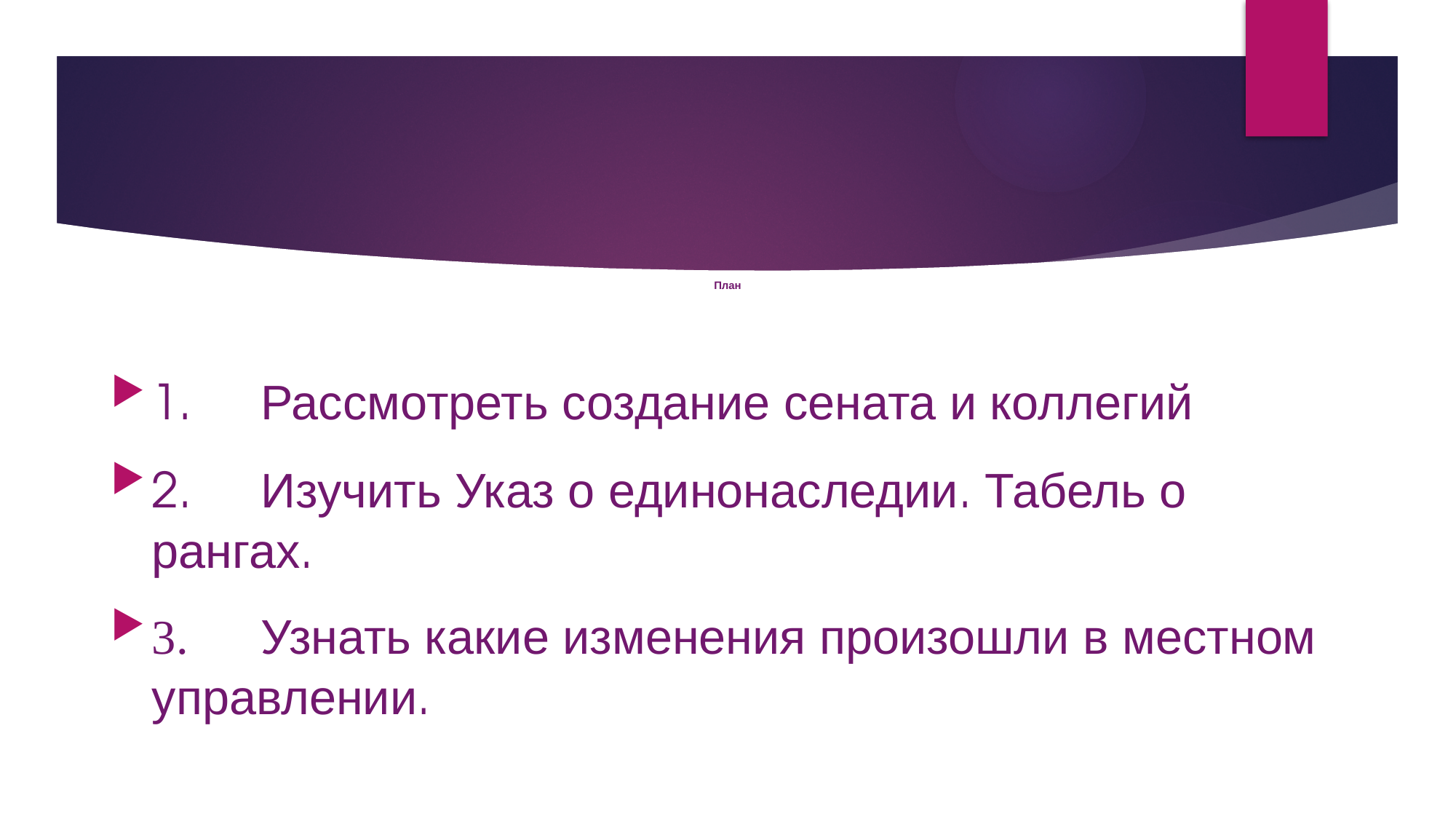

# План
1.	Рассмотреть создание сената и коллегий
2.	Изучить Указ о единонаследии. Табель о рангах.
3.	Узнать какие изменения произошли в местном управлении.